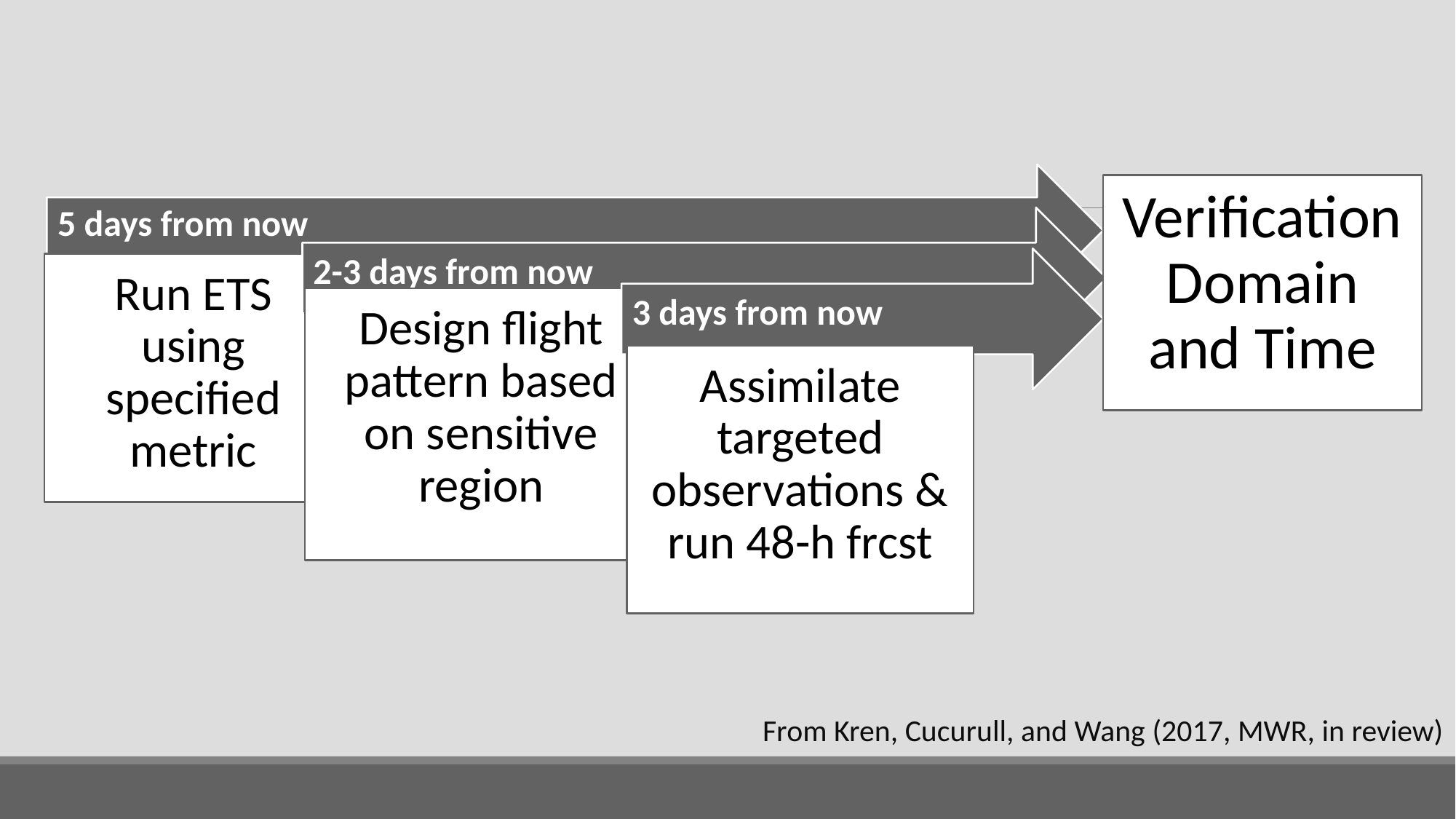

5 days from now
Run ETS using specified metric
2-3 days from now
Design flight pattern based on sensitive region
3 days from now
Assimilate targeted observations & run 48-h frcst

Verification Domain and Time
From Kren, Cucurull, and Wang (2017, MWR, in review)